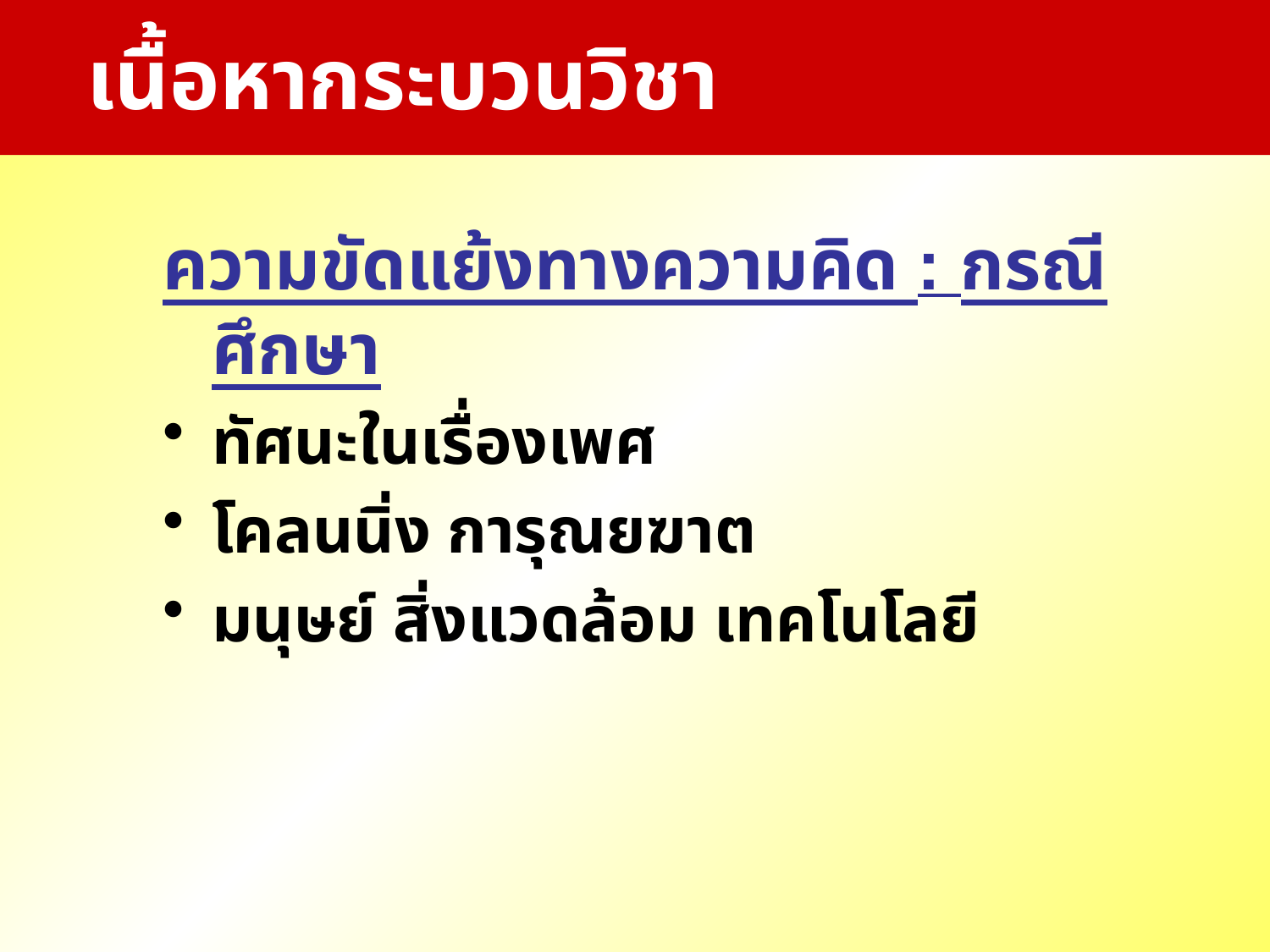

เนื้อหากระบวนวิชา

ความขัดแย้งทางความคิด : กรณีศึกษา
ทัศนะในเรื่องเพศ
โคลนนิ่ง การุณยฆาต
มนุษย์ สิ่งแวดล้อม เทคโนโลยี